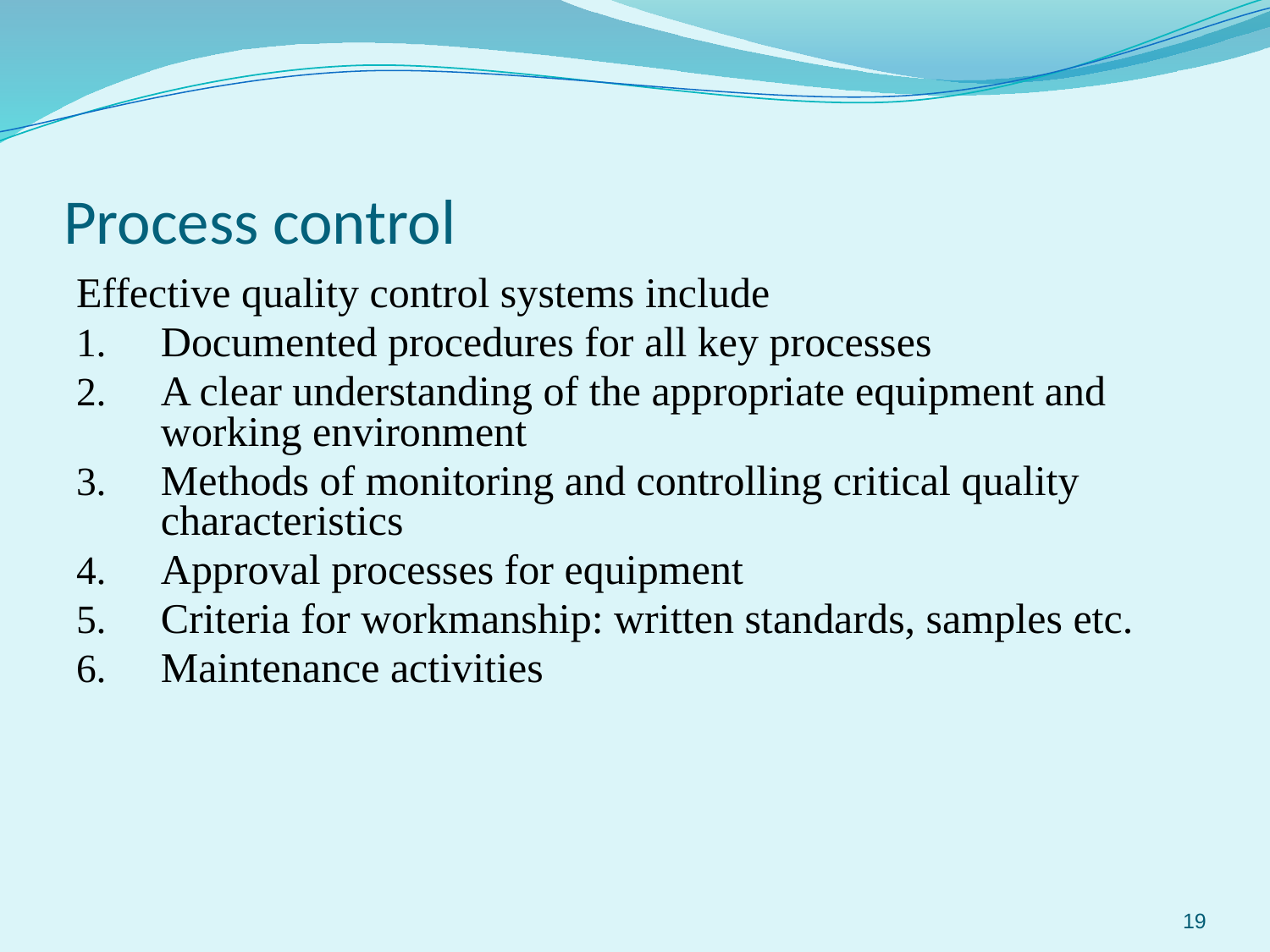

# Process control
Effective quality control systems include
Documented procedures for all key processes
A clear understanding of the appropriate equipment and working environment
Methods of monitoring and controlling critical quality characteristics
Approval processes for equipment
Criteria for workmanship: written standards, samples etc.
Maintenance activities
19